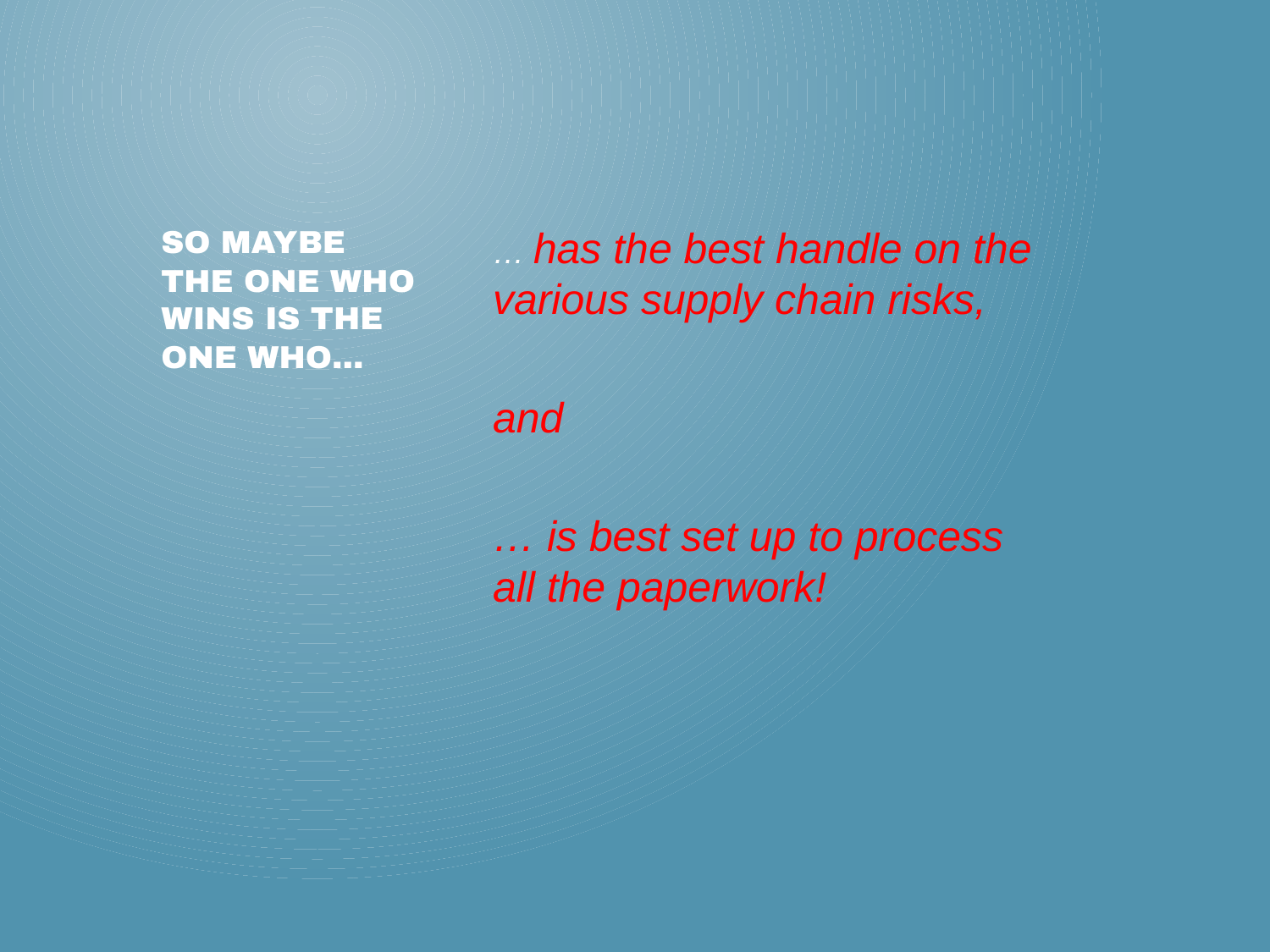

… has the best handle on the various supply chain risks,

and

… is best set up to process all the paperwork!
# So maybe the one who wins is the one who…